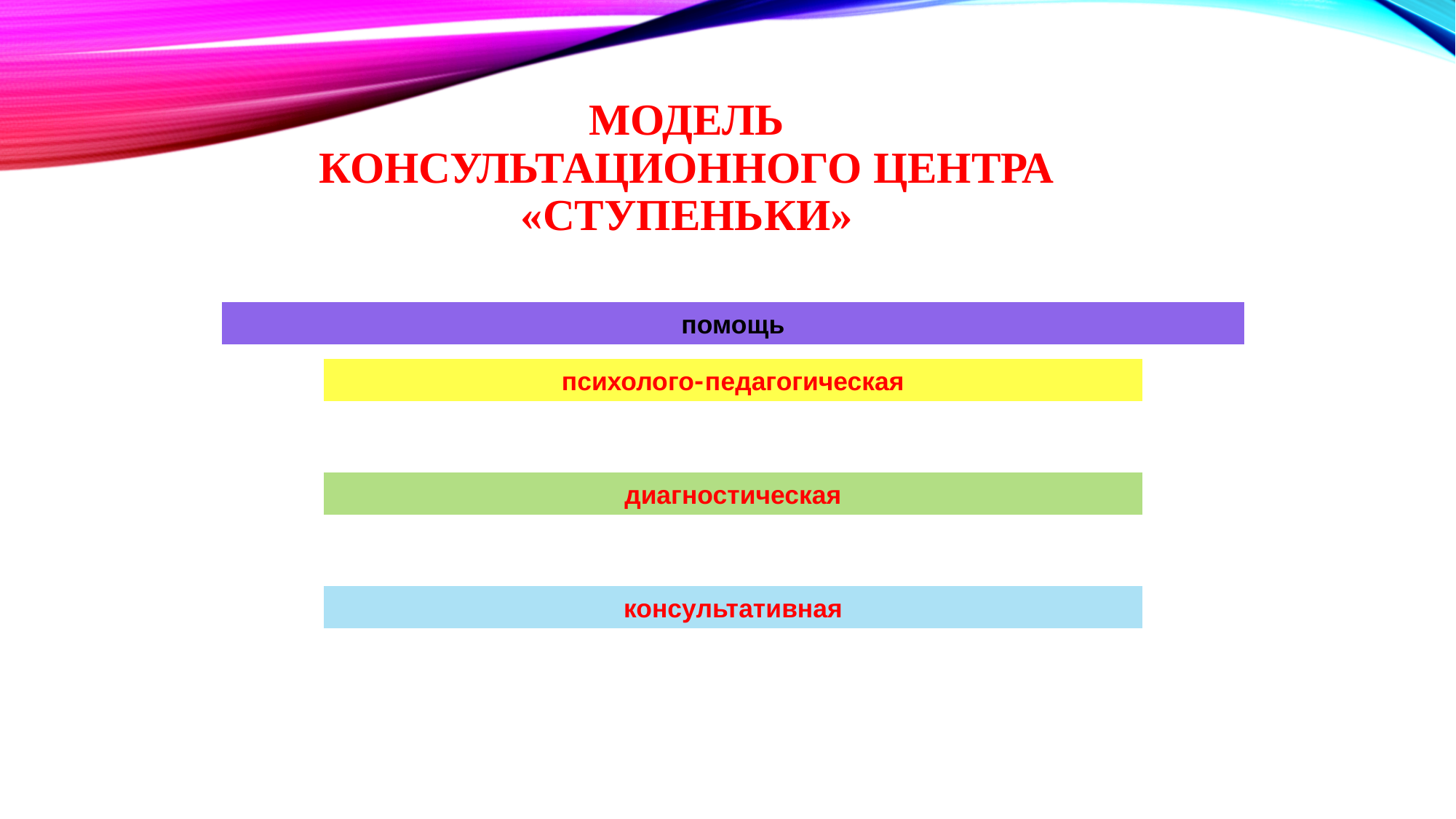

# Модель консультационного центра «СТУПЕНЬКИ»
помощь
психолого-педагогическая
диагностическая
консультативная